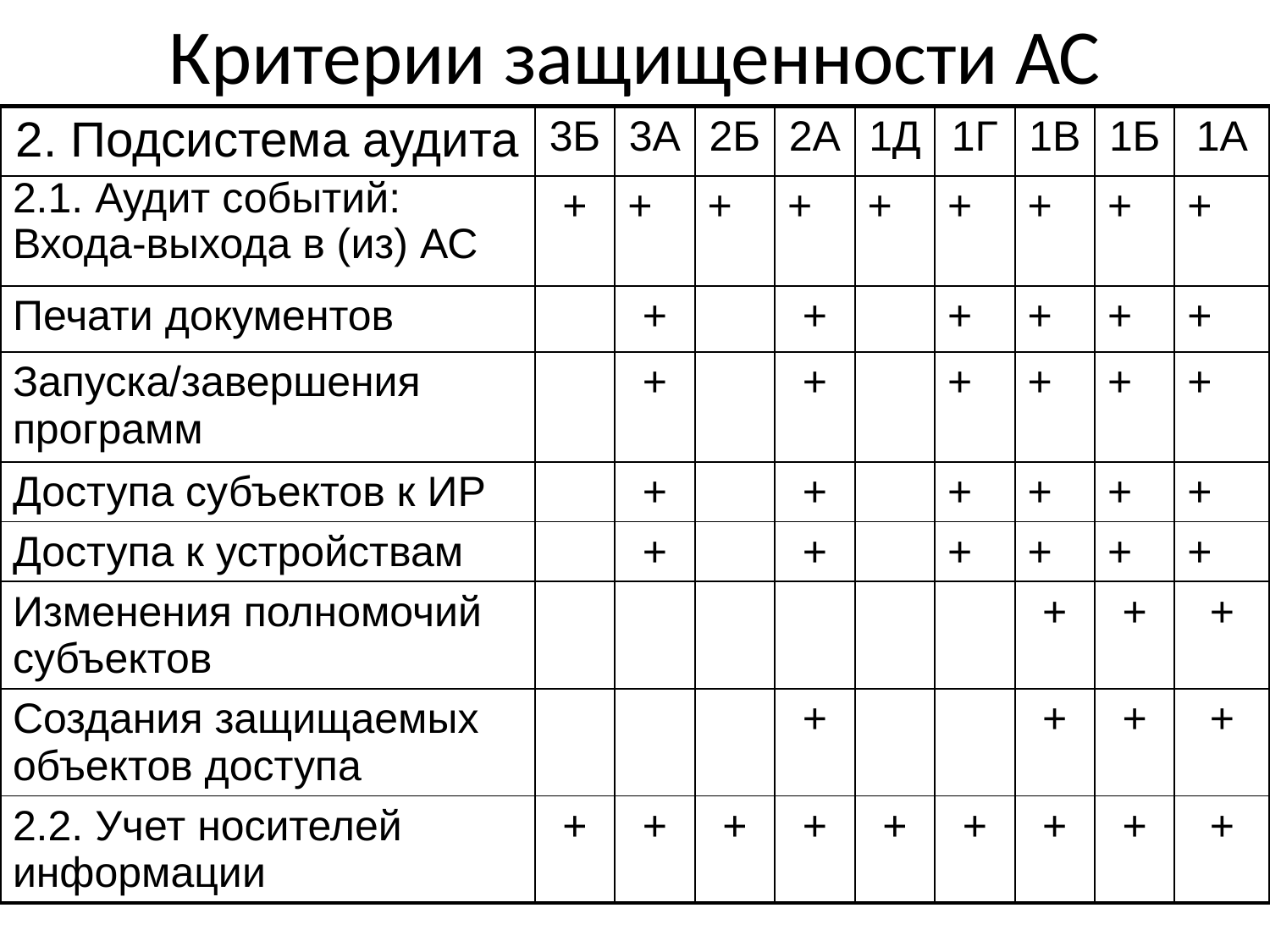

# Критерии защищенности АС
| 2. Подсистема аудита | 3Б | 3А | 2Б | 2А | 1Д | 1Г | 1В | 1Б | 1А |
| --- | --- | --- | --- | --- | --- | --- | --- | --- | --- |
| 2.1. Аудит событий: Входа-выхода в (из) АС | + | + | + | + | + | + | + | + | + |
| Печати документов |  | + |  | + |  | + | + | + | + |
| Запуска/завершения программ |  | + |  | + |  | + | + | + | + |
| Доступа субъектов к ИР |  | + |  | + |  | + | + | + | + |
| Доступа к устройствам |  | + |  | + |  | + | + | + | + |
| Изменения полномочий субъектов |  |  |  |  |  |  | + | + | + |
| Создания защищаемых объектов доступа |  |  |  | + |  |  | + | + | + |
| 2.2. Учет носителей информации | + | + | + | + | + | + | + | + | + |